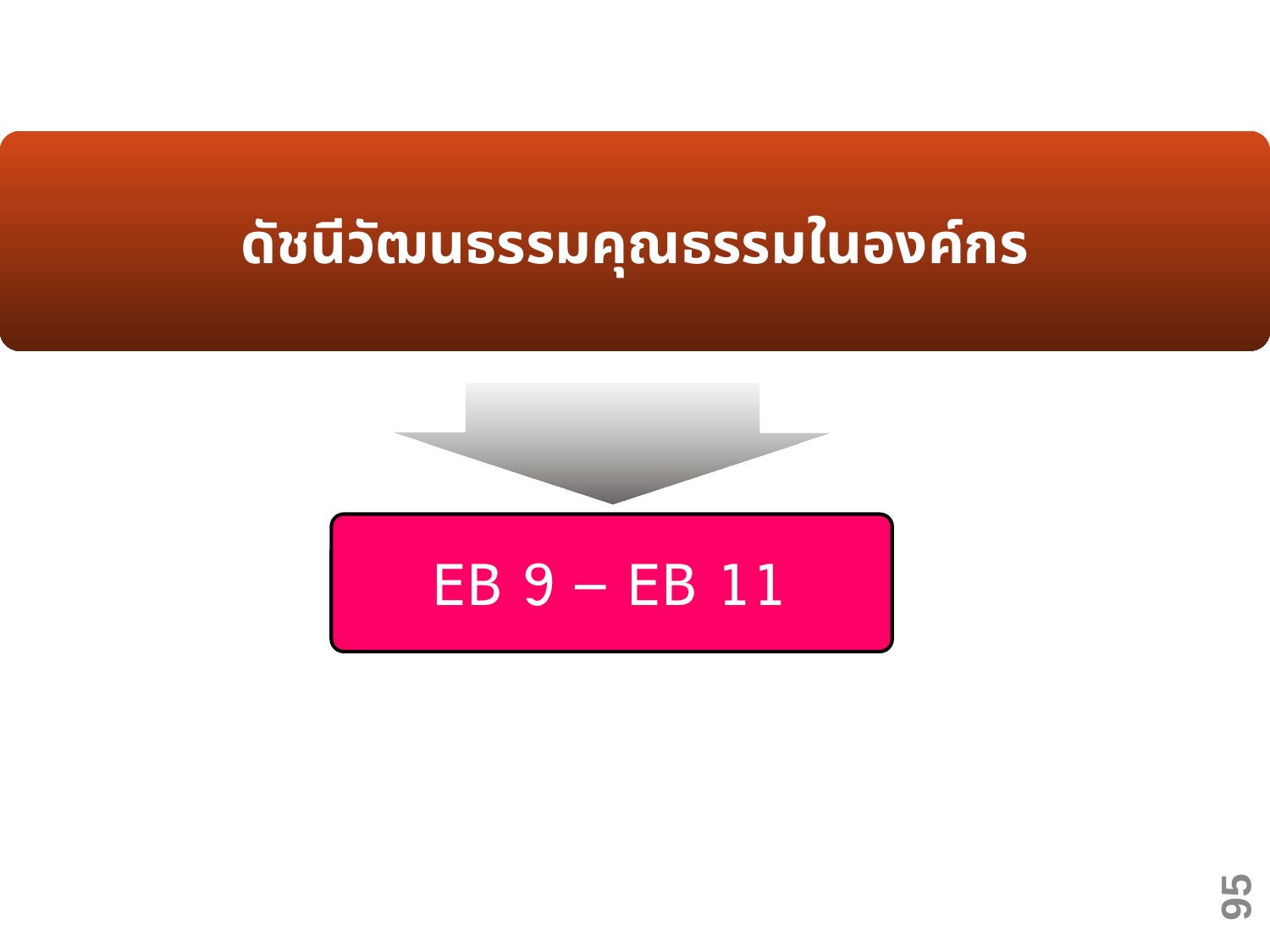

ดัชนีวัฒนธรรมคุณธรรมในองค์กร

EB 9 – EB 11
95